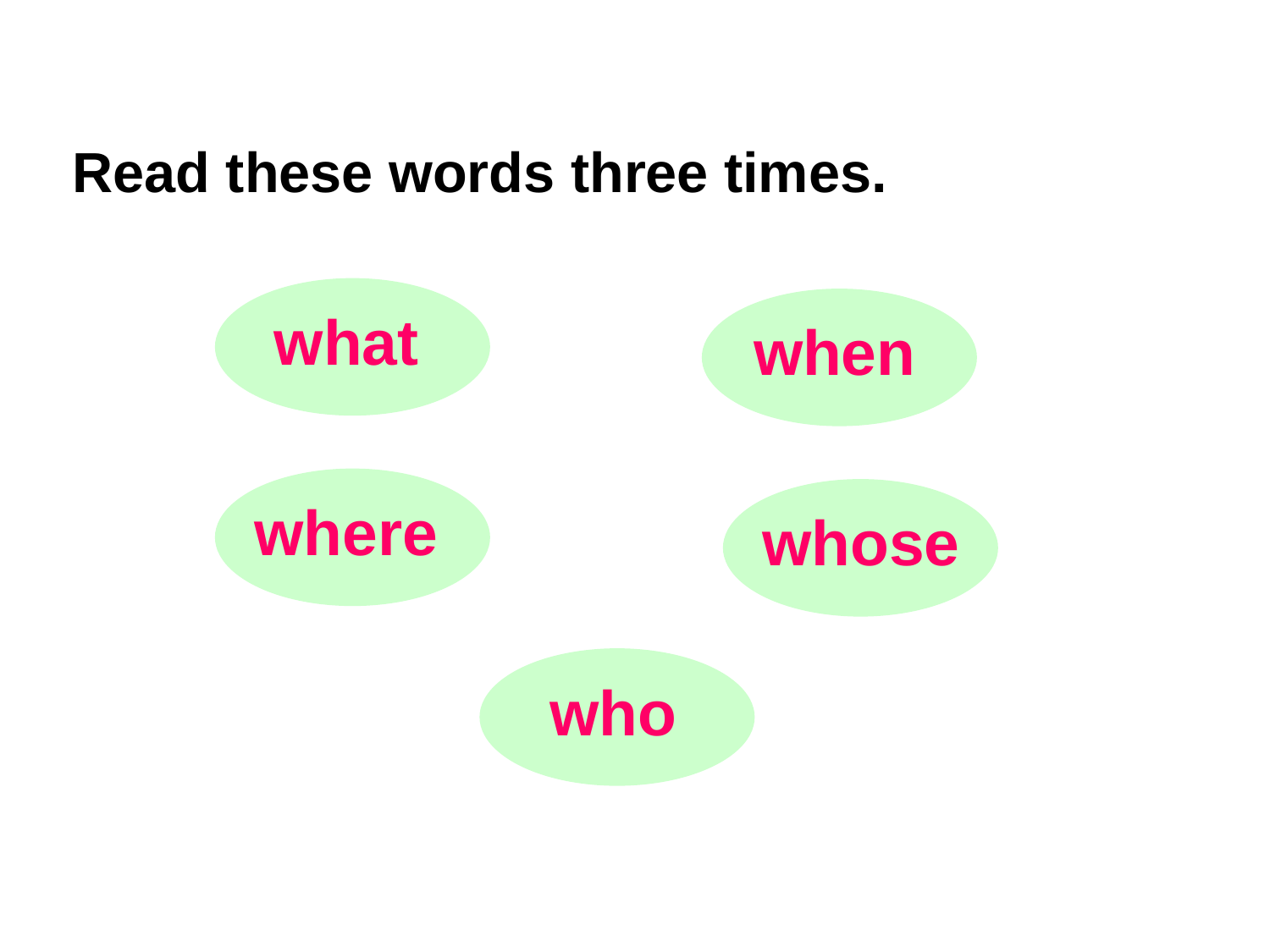

Read these words three times.

what
when

where
whose

who